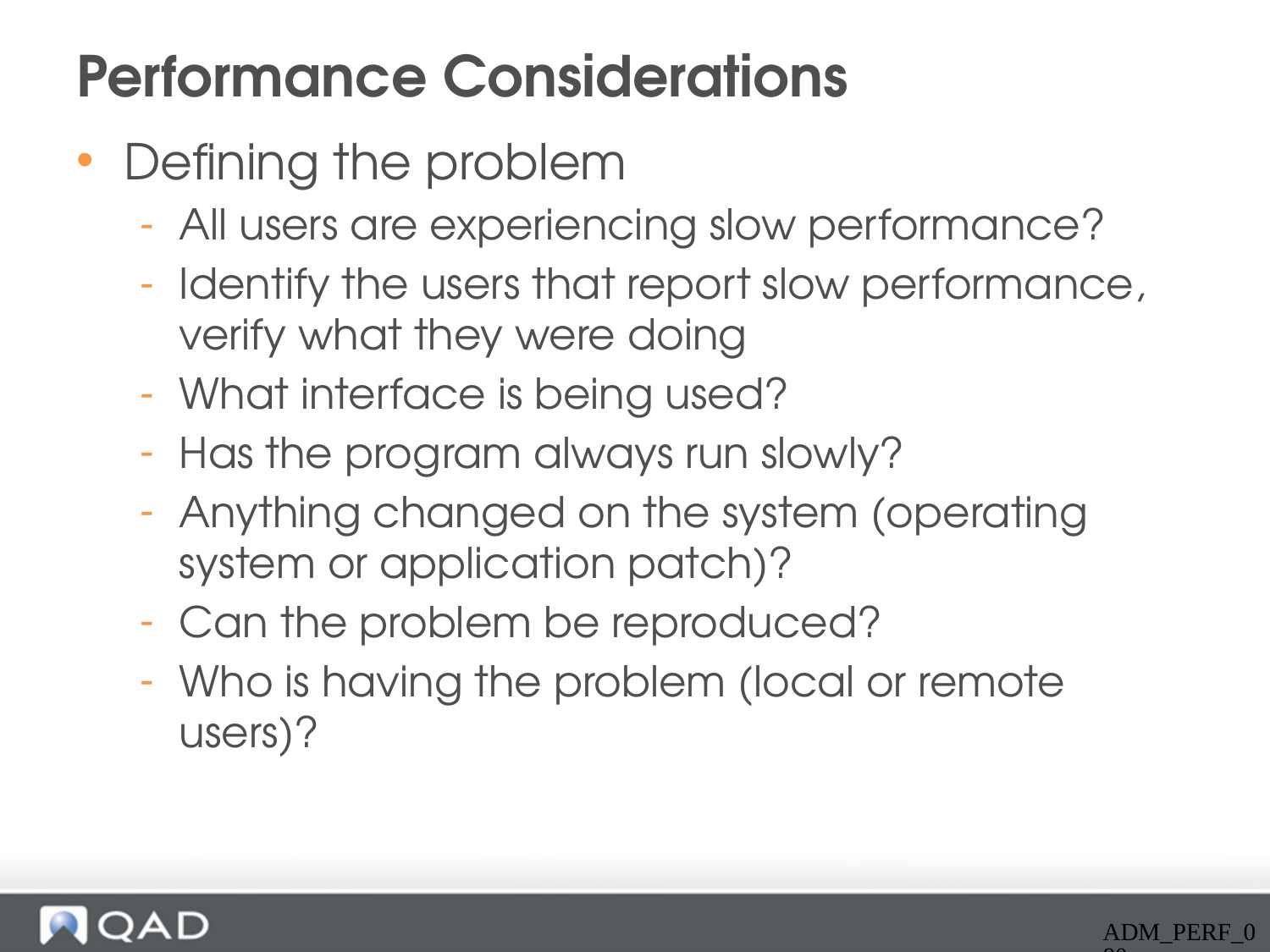

# Performance Considerations
Defining the problem
All users are experiencing slow performance?
Identify the users that report slow performance, verify what they were doing
What interface is being used?
Has the program always run slowly?
Anything changed on the system (operating system or application patch)?
Can the problem be reproduced?
Who is having the problem (local or remote users)?

ADM_PERF_080